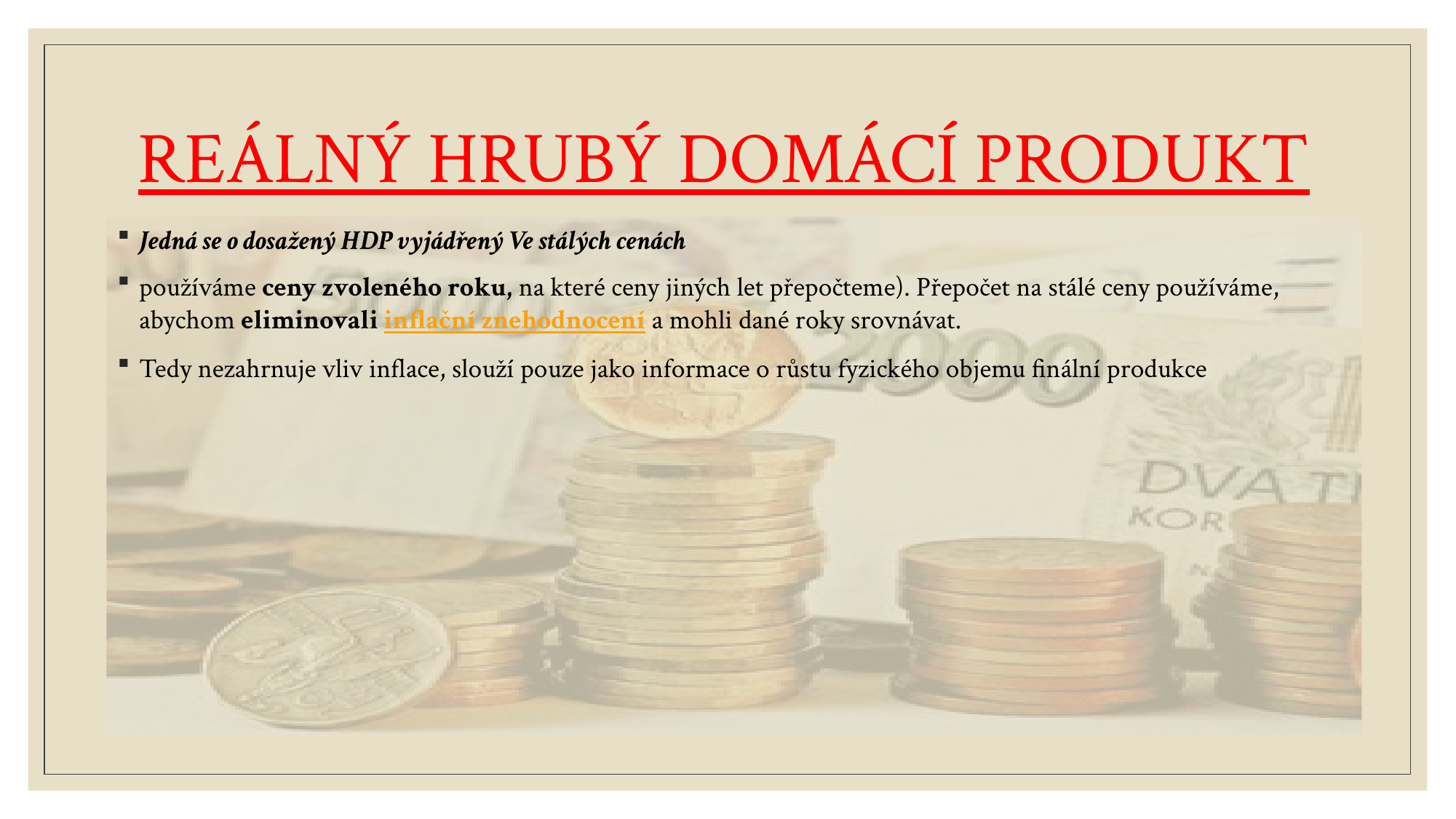

# REÁLNÝ HRUBÝ DOMÁCÍ PRODUKT
Jedná se o dosažený HDP vyjádřený Ve stálých cenách
používáme ceny zvoleného roku, na které ceny jiných let přepočteme). Přepočet na stálé ceny používáme, abychom eliminovali inflační znehodnocení a mohli dané roky srovnávat.
Tedy nezahrnuje vliv inflace, slouží pouze jako informace o růstu fyzického objemu finální produkce